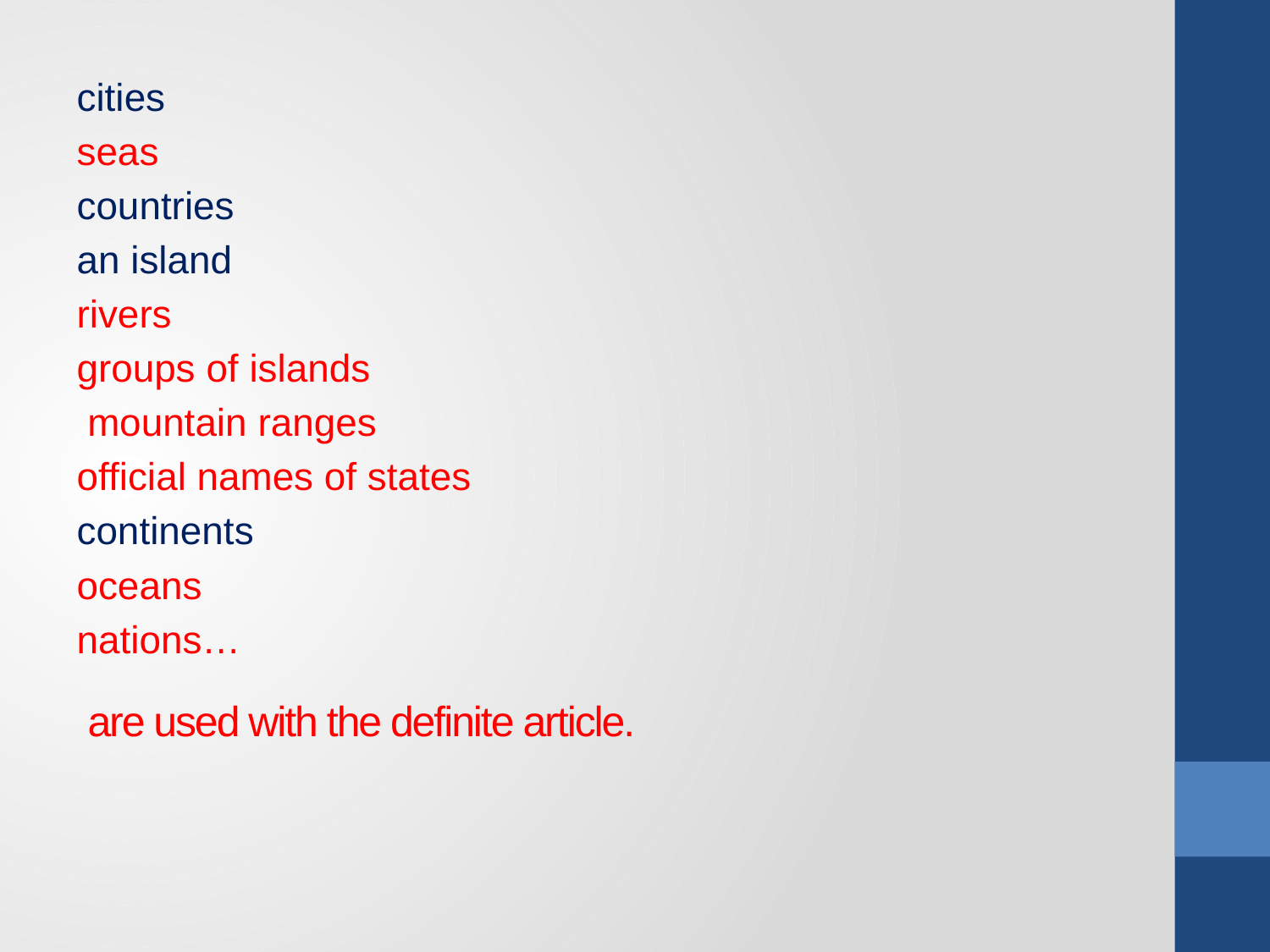

cities
seas
countries
an island
rivers
groups of islands
 mountain ranges
official names of states
continents
oceans
nations…

# are used with the definite article.